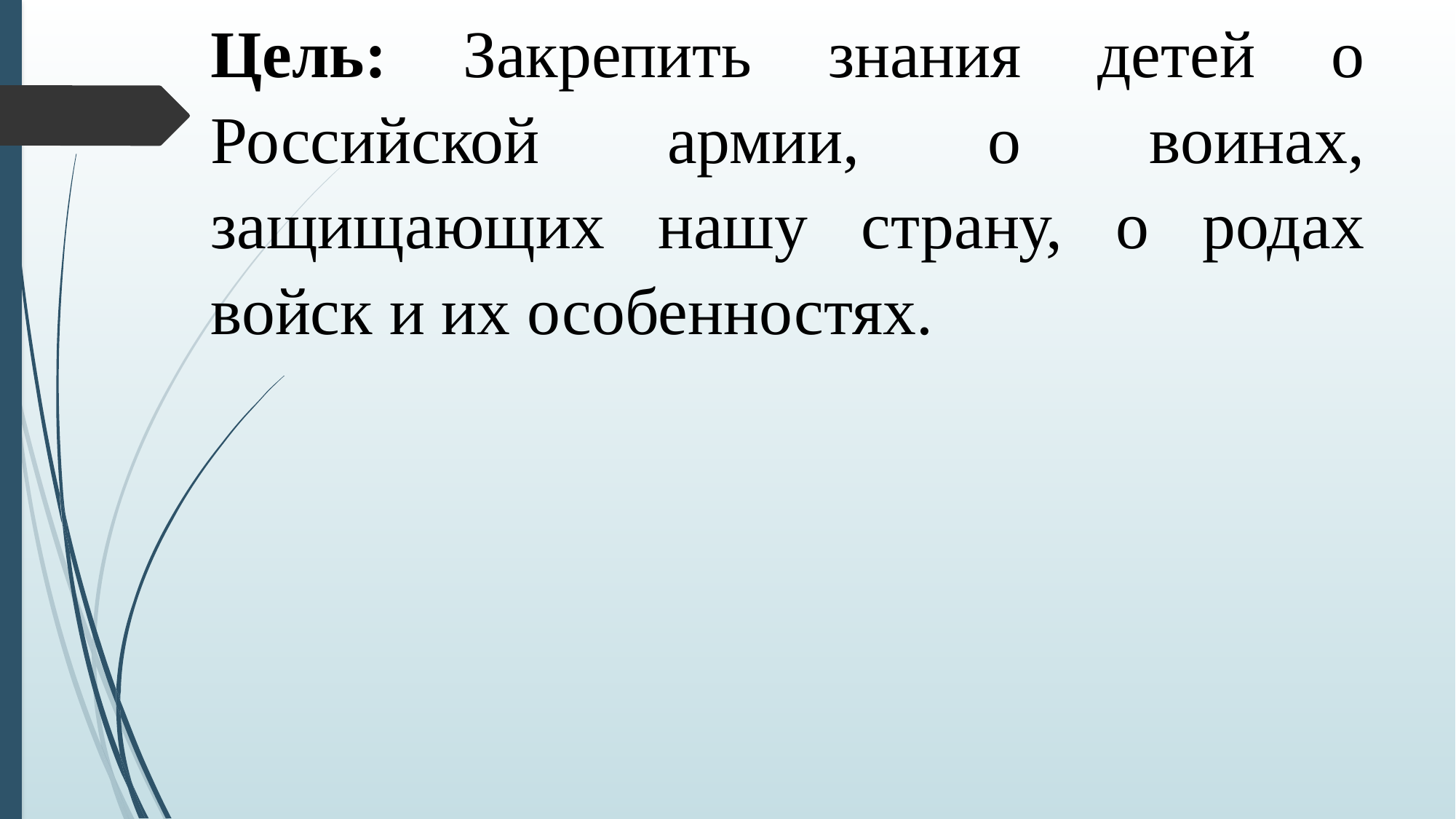

Цель: Закрепить знания детей о Российской армии, о воинах, защищающих нашу страну, о родах войск и их особенностях.